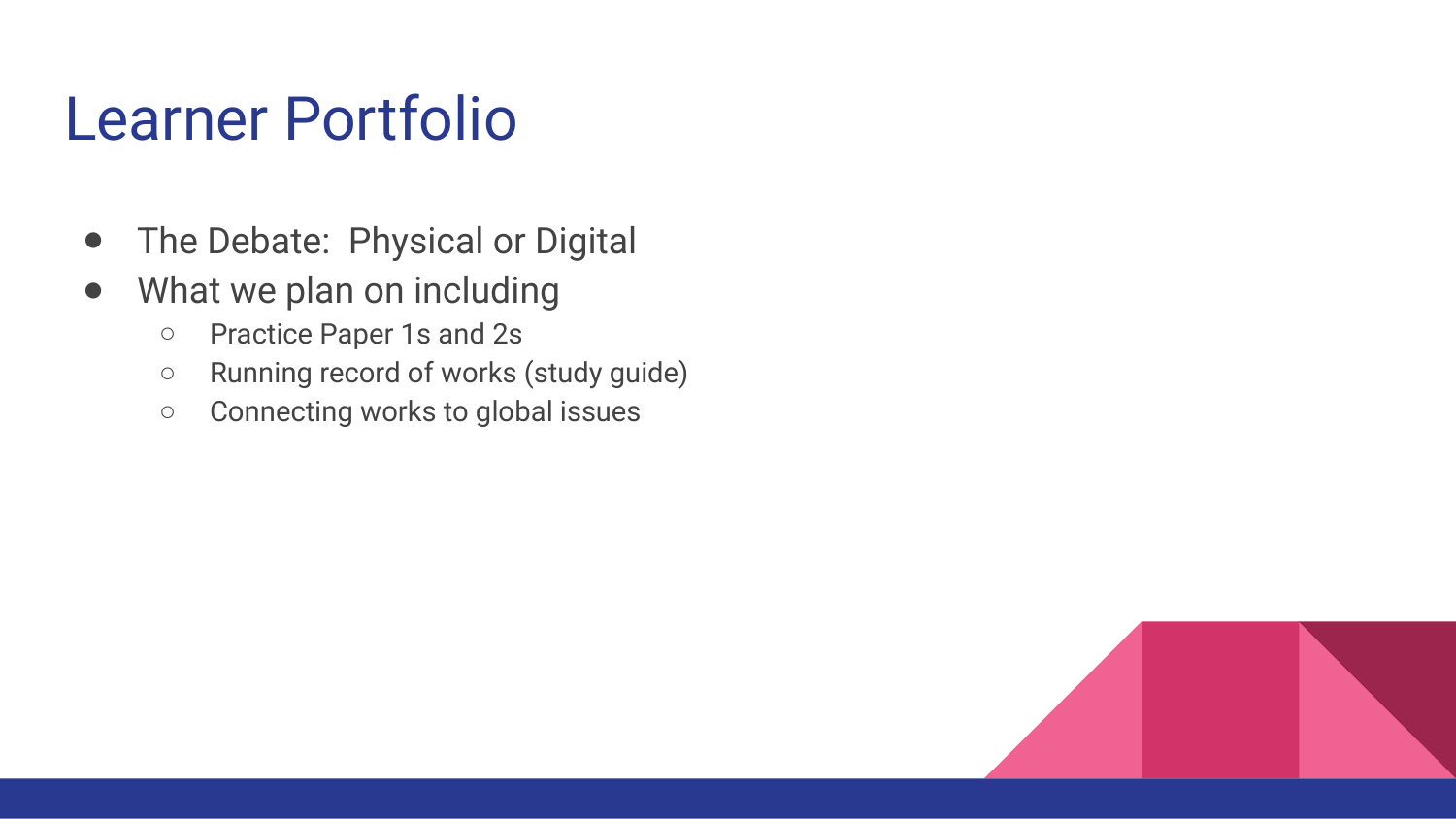

# Learner Portfolio
The Debate:  Physical or Digital
What we plan on including
Practice Paper 1s and 2s
Running record of works (study guide)
Connecting works to global issues